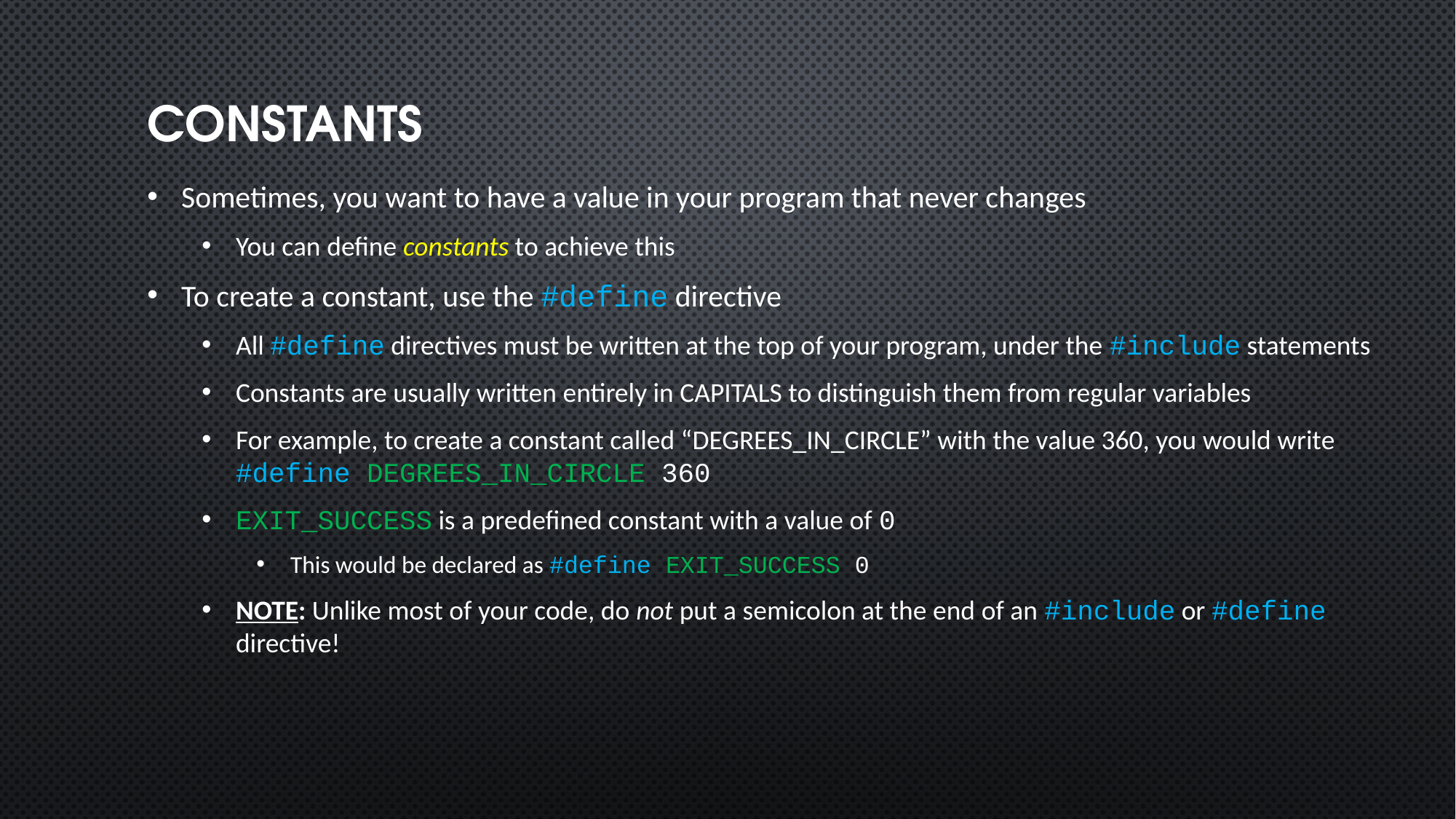

# Constants
Sometimes, you want to have a value in your program that never changes
You can define constants to achieve this
To create a constant, use the #define directive
All #define directives must be written at the top of your program, under the #include statements
Constants are usually written entirely in CAPITALS to distinguish them from regular variables
For example, to create a constant called “DEGREES_IN_CIRCLE” with the value 360, you would write #define DEGREES_IN_CIRCLE 360
EXIT_SUCCESS is a predefined constant with a value of 0
This would be declared as #define EXIT_SUCCESS 0
NOTE: Unlike most of your code, do not put a semicolon at the end of an #include or #define directive!